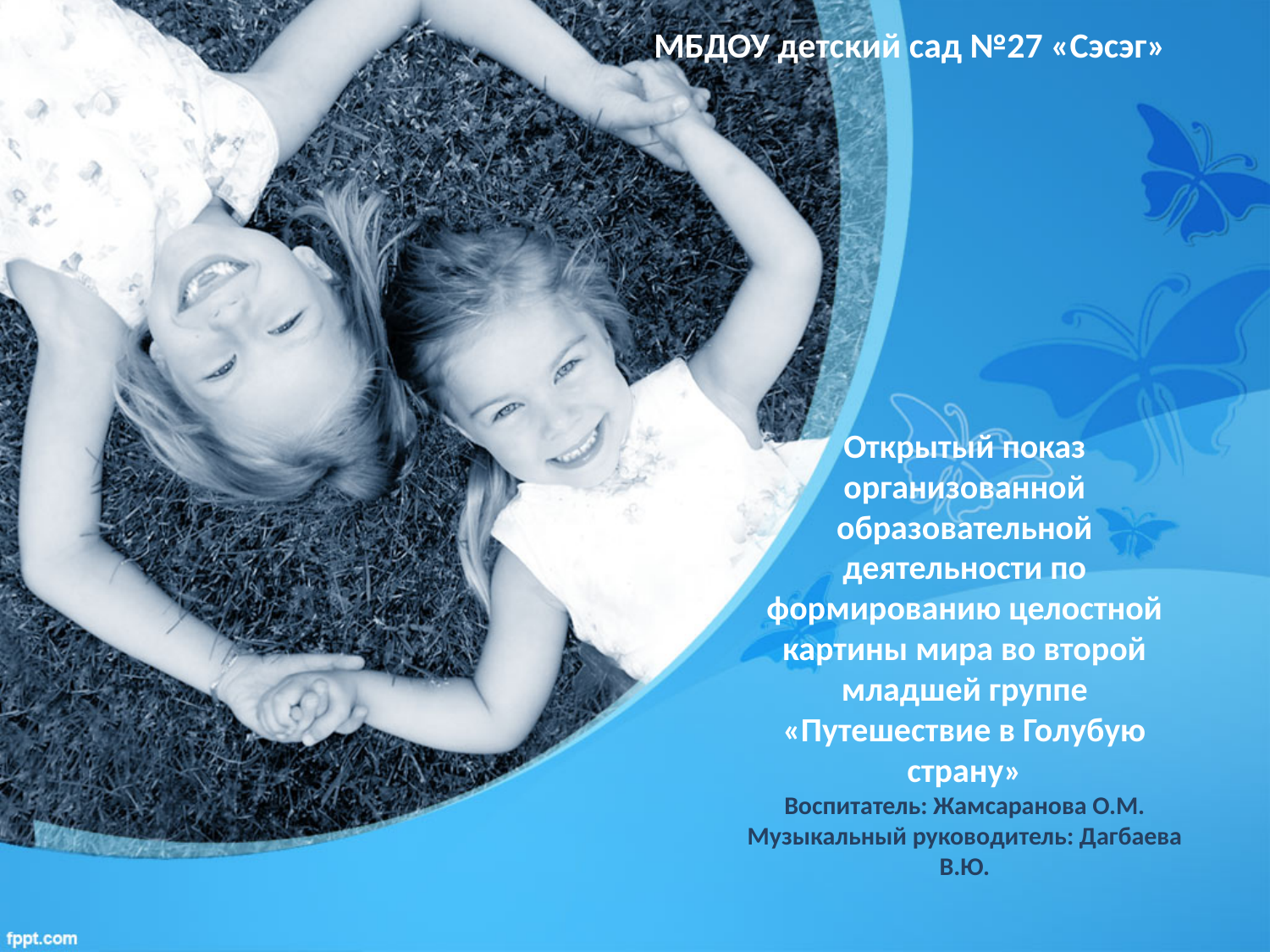

МБДОУ детский сад №27 «Сэсэг»
# Открытый показ организованной образовательной деятельности по формированию целостной картины мира во второй младшей группе «Путешествие в Голубую страну» Воспитатель: Жамсаранова О.М. Музыкальный руководитель: Дагбаева В.Ю.